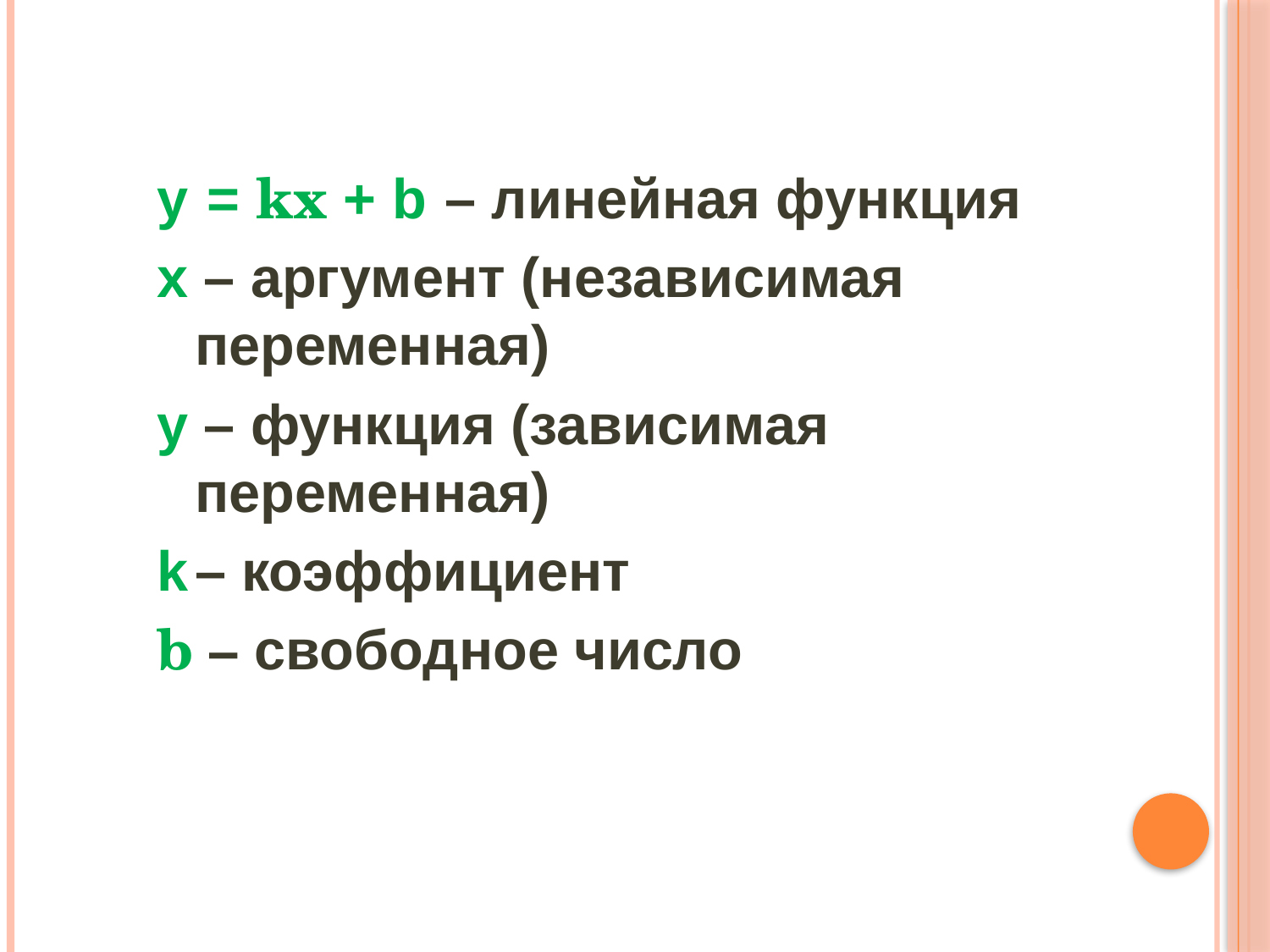

y = kx + b – линейная функция
х – аргумент (независимая переменная)
у – функция (зависимая переменная)
k– коэффициент
b – свободное число